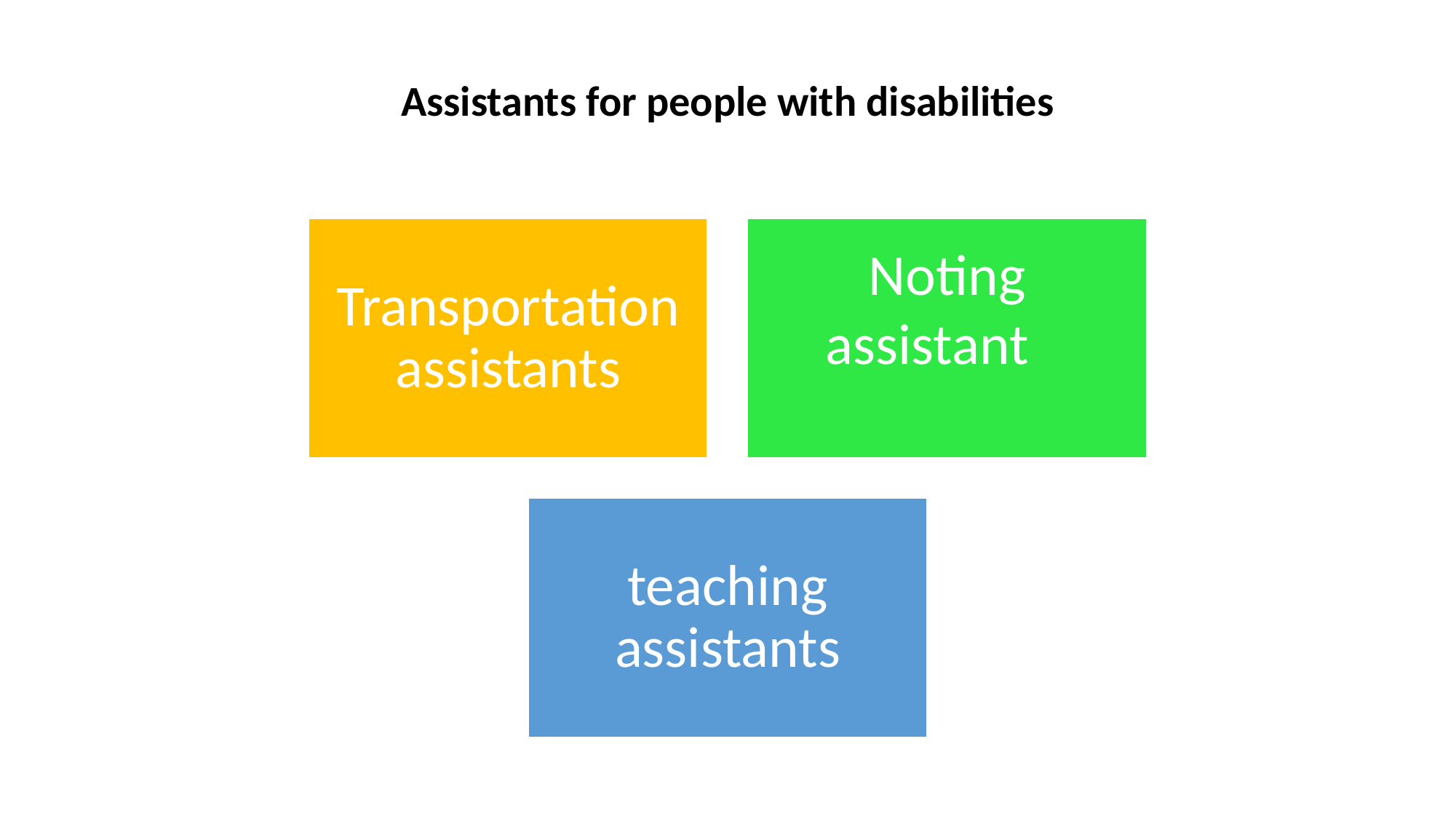

# Assistants for people with disabilities
Transportation assistants
Noting assistant

teaching assistants